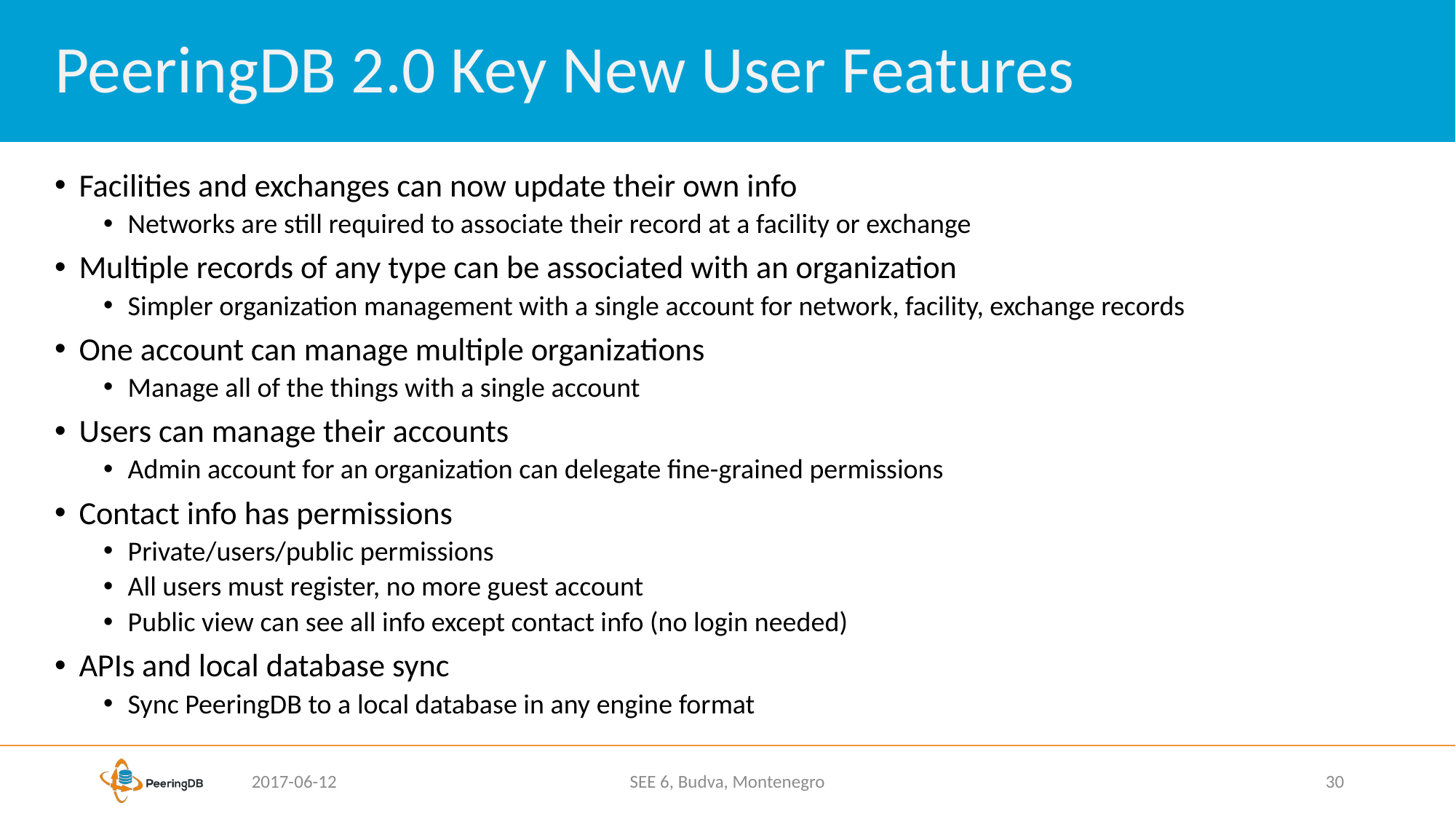

# PeeringDB 2.0 Key New User Features
Facilities and exchanges can now update their own info
Networks are still required to associate their record at a facility or exchange
Multiple records of any type can be associated with an organization
Simpler organization management with a single account for network, facility, exchange records
One account can manage multiple organizations
Manage all of the things with a single account
Users can manage their accounts
Admin account for an organization can delegate fine-grained permissions
Contact info has permissions
Private/users/public permissions
All users must register, no more guest account
Public view can see all info except contact info (no login needed)
APIs and local database sync
Sync PeeringDB to a local database in any engine format

2017-06-12
SEE 6, Budva, Montenegro
30